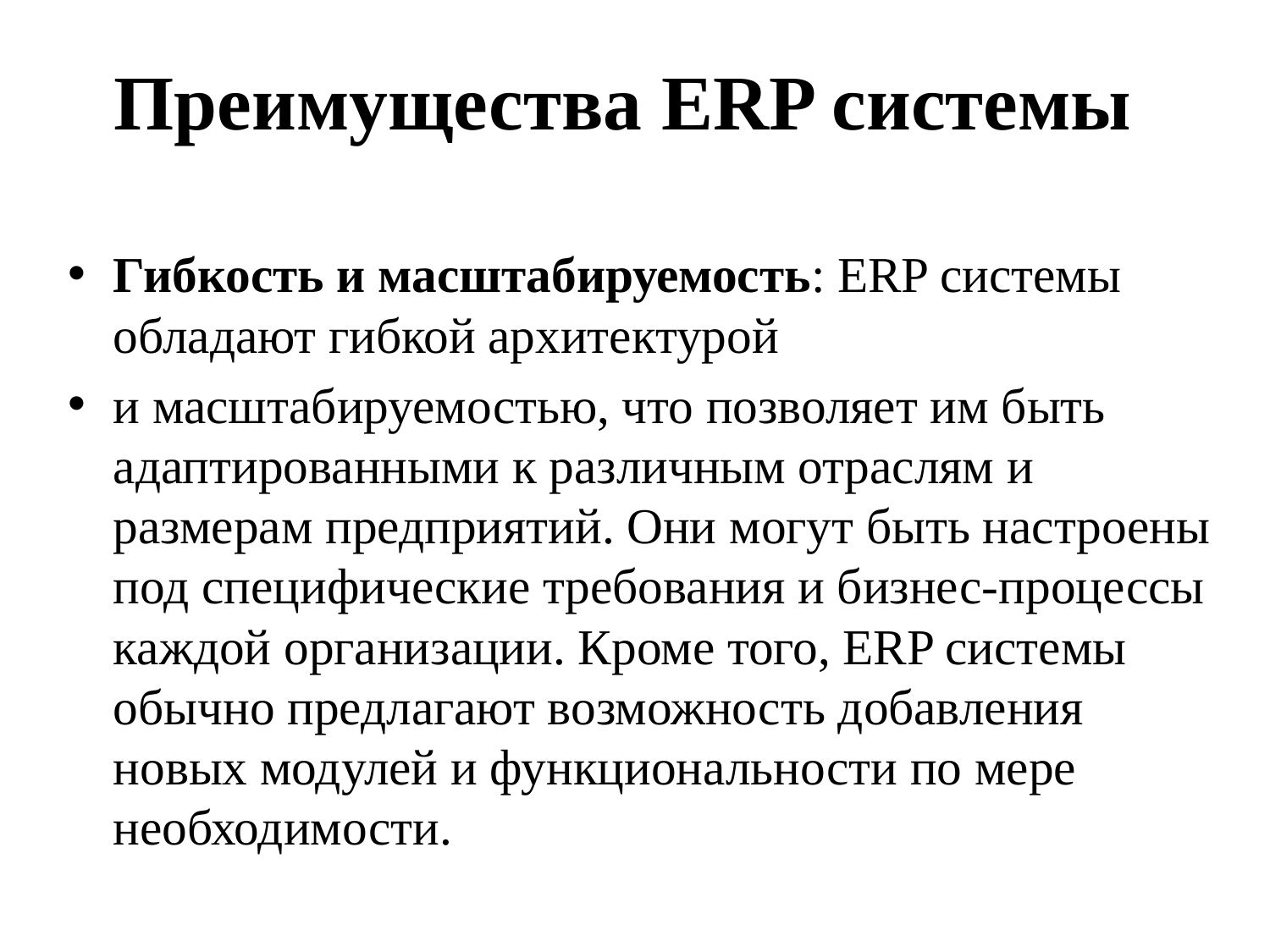

Преимущества ERP системы
Гибкость и масштабируемость: ERP системы обладают гибкой архитектурой
и масштабируемостью, что позволяет им быть адаптированными к различным отраслям и размерам предприятий. Они могут быть настроены под специфические требования и бизнес-процессы каждой организации. Кроме того, ERP системы обычно предлагают возможность добавления новых модулей и функциональности по мере необходимости.